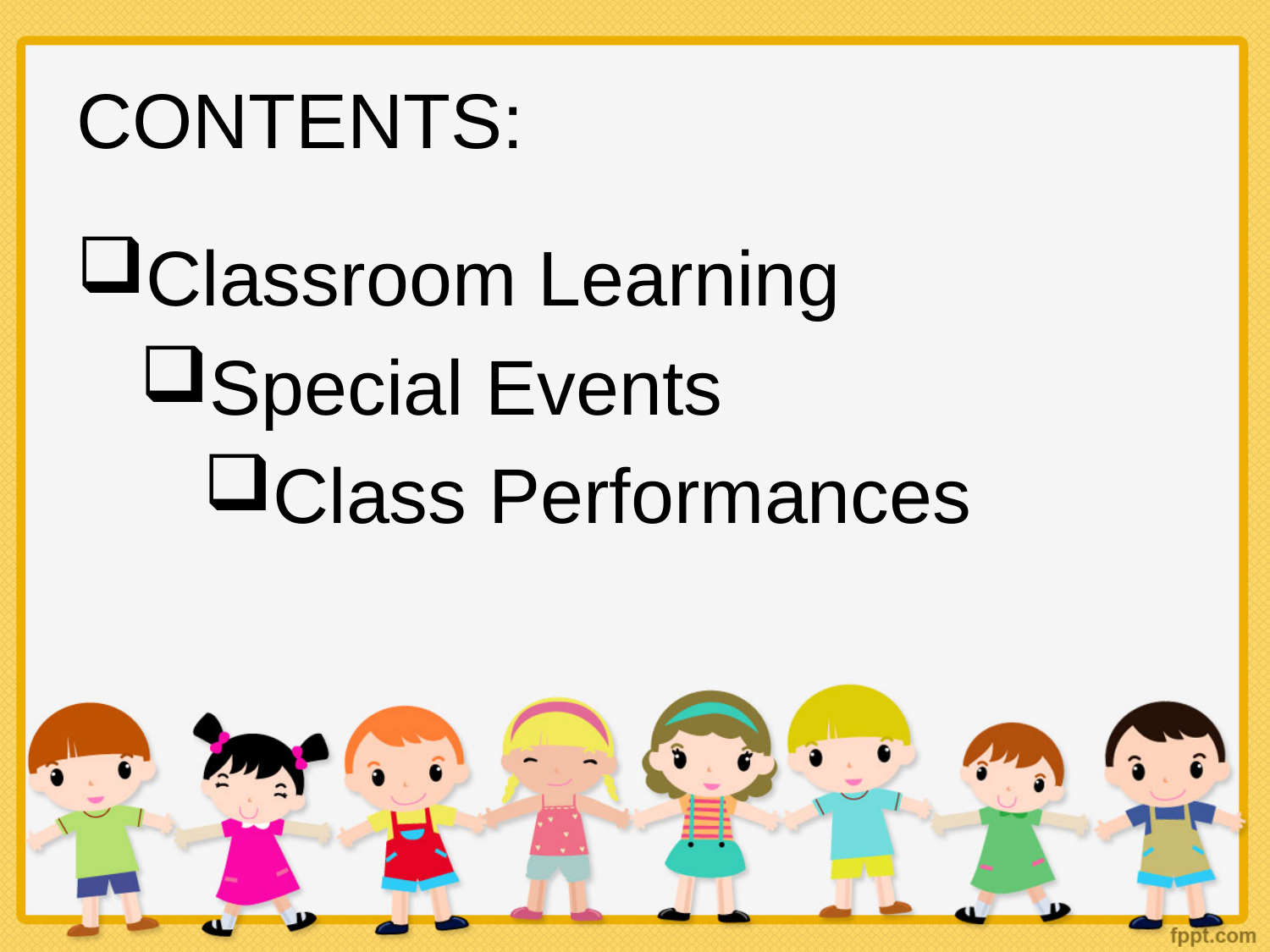

# CONTENTS:
Classroom Learning
Special Events
Class Performances